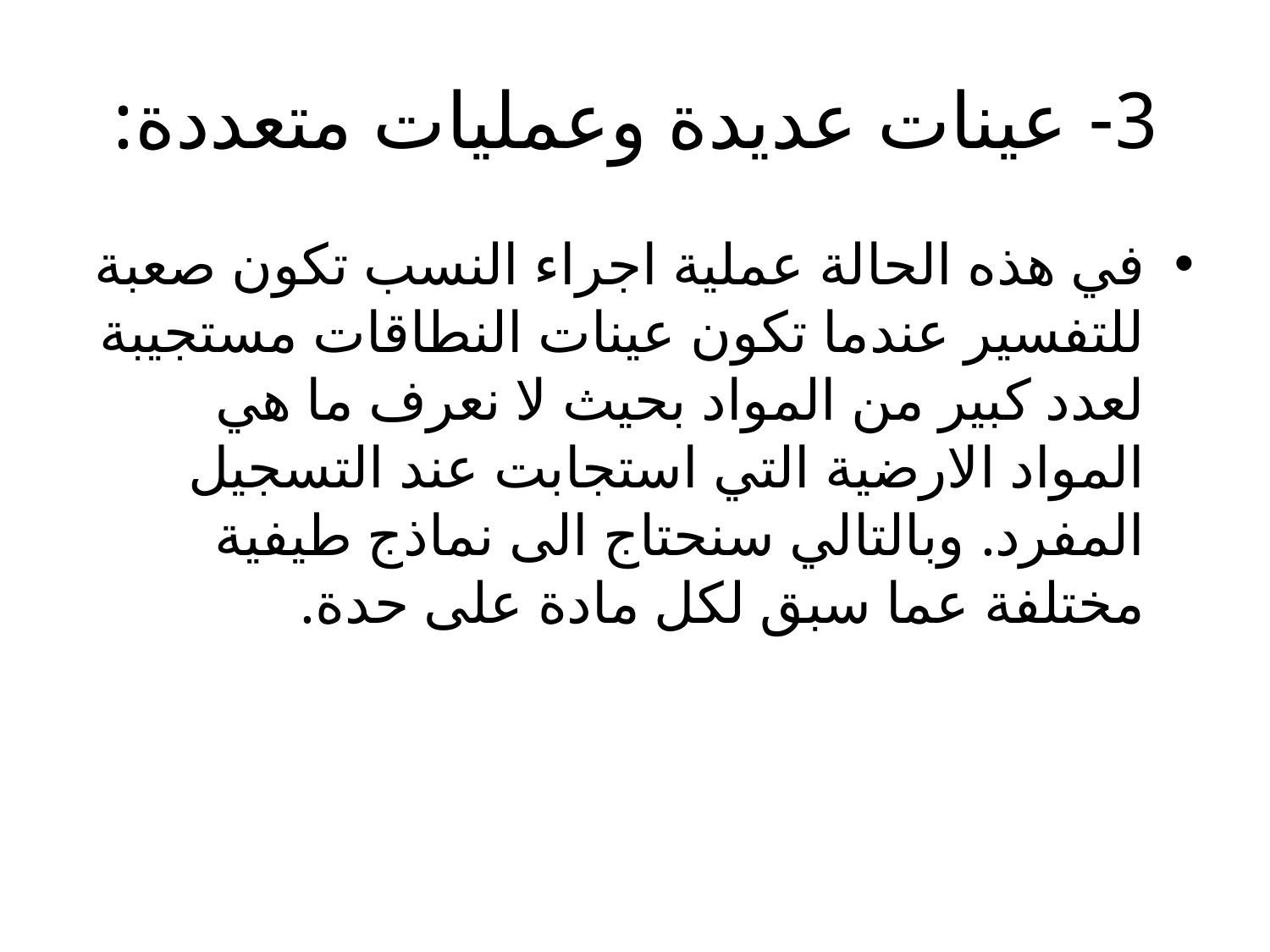

# 3- عينات عديدة وعمليات متعددة:
في هذه الحالة عملية اجراء النسب تكون صعبة للتفسير عندما تكون عينات النطاقات مستجيبة لعدد كبير من المواد بحيث لا نعرف ما هي المواد الارضية التي استجابت عند التسجيل المفرد. وبالتالي سنحتاج الى نماذج طيفية مختلفة عما سبق لكل مادة على حدة.